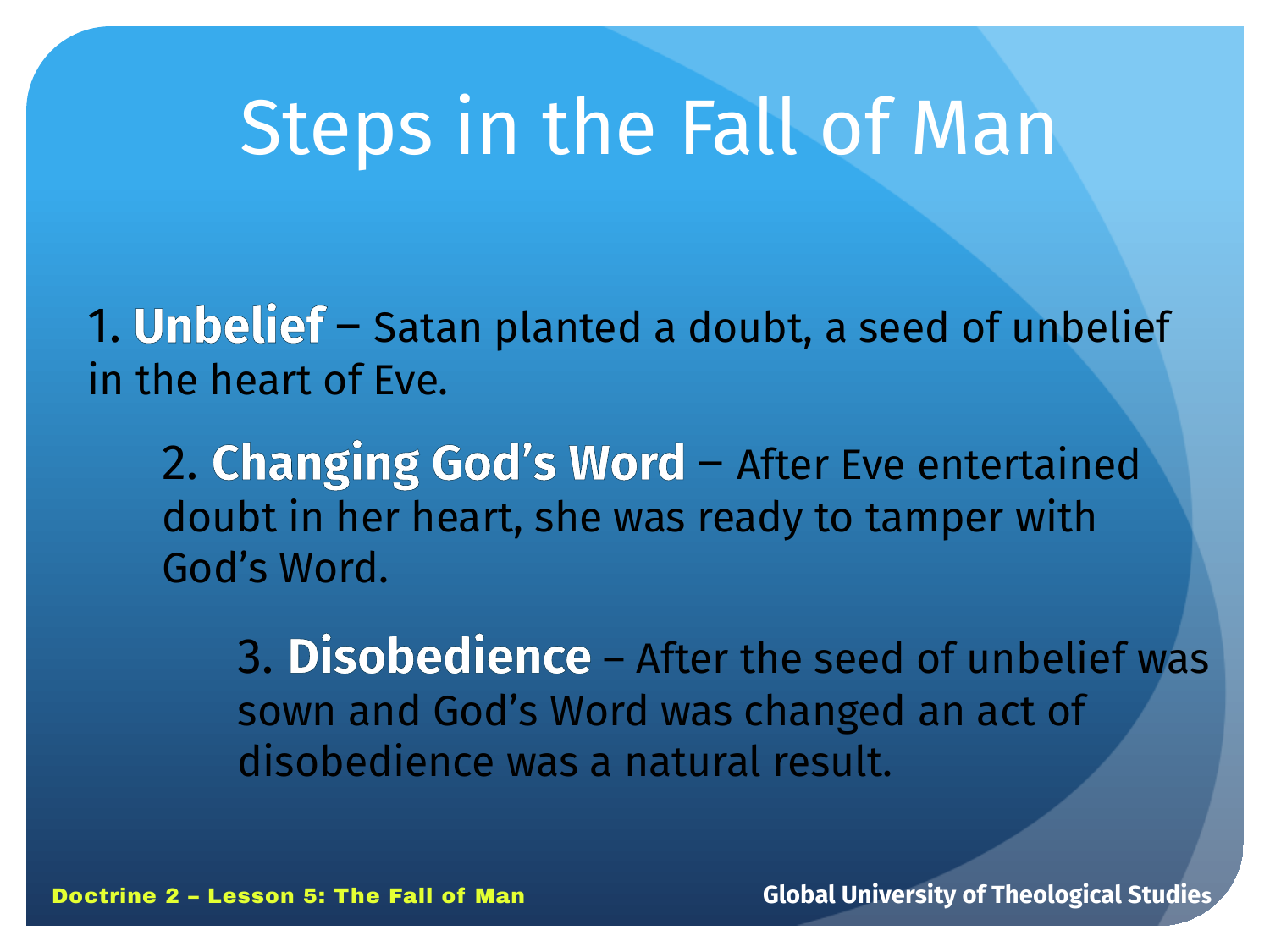

Steps in the Fall of Man
1. Unbelief – Satan planted a doubt, a seed of unbelief in the heart of Eve.
2. Changing God’s Word – After Eve entertained doubt in her heart, she was ready to tamper with God’s Word.
3. Disobedience – After the seed of unbelief was sown and God’s Word was changed an act of disobedience was a natural result.
Doctrine 2 – Lesson 5: The Fall of Man                               Global University of Theological Studies